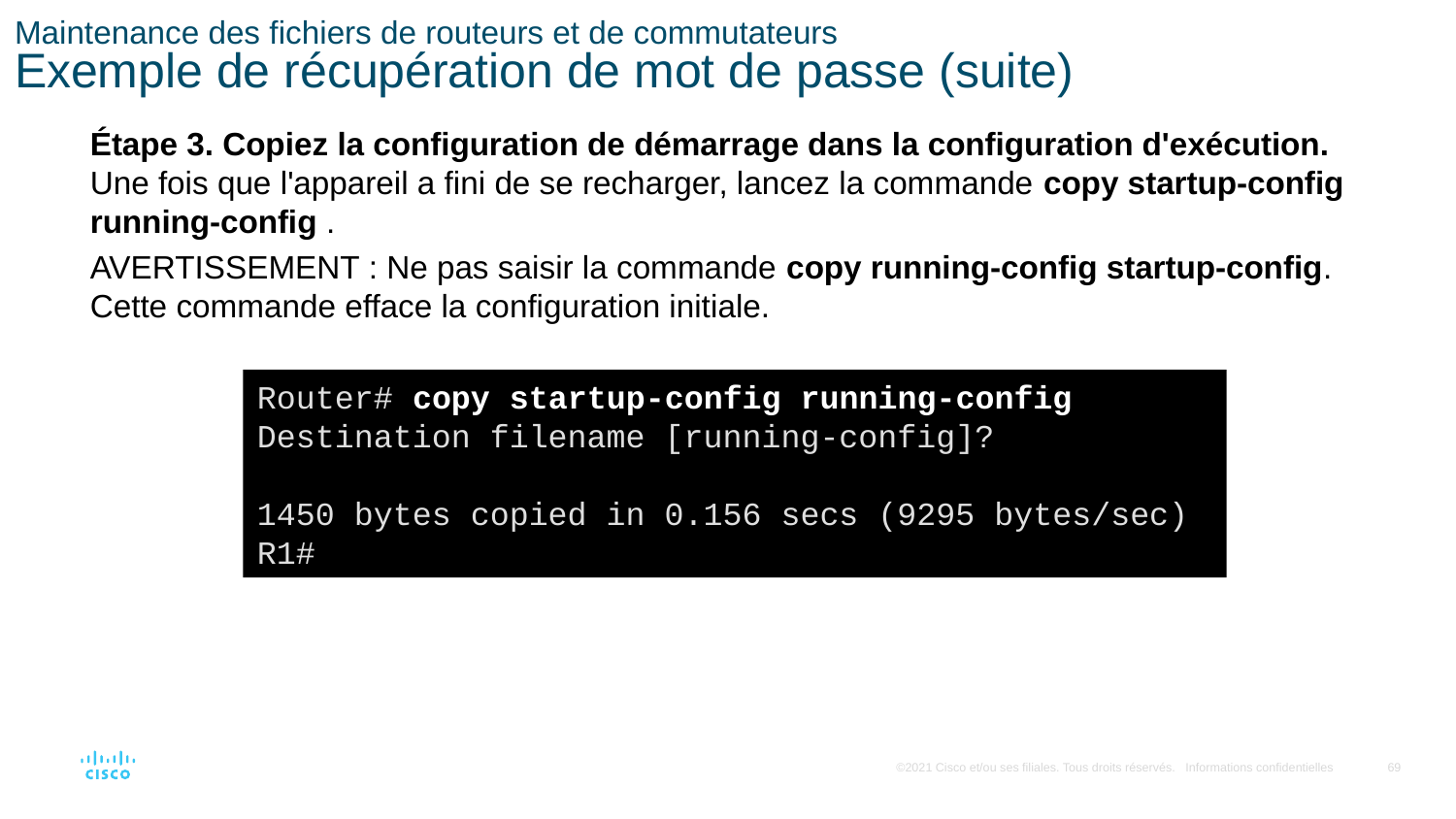

# Maintenance des fichiers de routeurs et de commutateurs Exemple de récupération de mot de passe (suite)
Étape 3. Copiez la configuration de démarrage dans la configuration d'exécution. Une fois que l'appareil a fini de se recharger, lancez la commande copy startup-config running-config .
AVERTISSEMENT : Ne pas saisir la commande copy running-config startup-config. Cette commande efface la configuration initiale.

Router# copy startup-config running-config
Destination filename [running-config]?

1450 bytes copied in 0.156 secs (9295 bytes/sec)
R1#